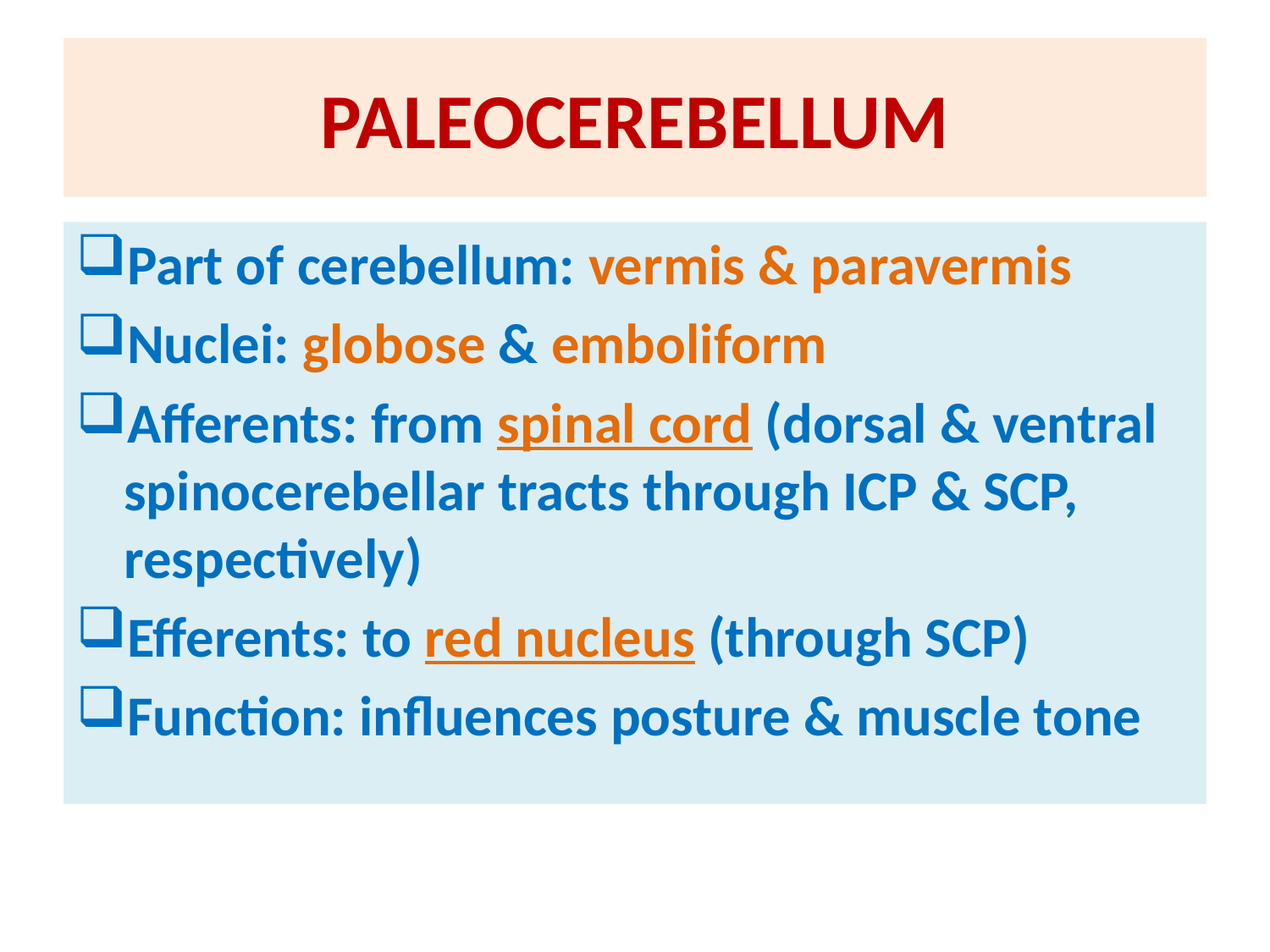

# PALEOCEREBELLUM
Part of cerebellum: vermis & paravermis
Nuclei: globose & emboliform
Afferents: from spinal cord (dorsal & ventral spinocerebellar tracts through ICP & SCP, respectively)
Efferents: to red nucleus (through SCP)
Function: influences posture & muscle tone